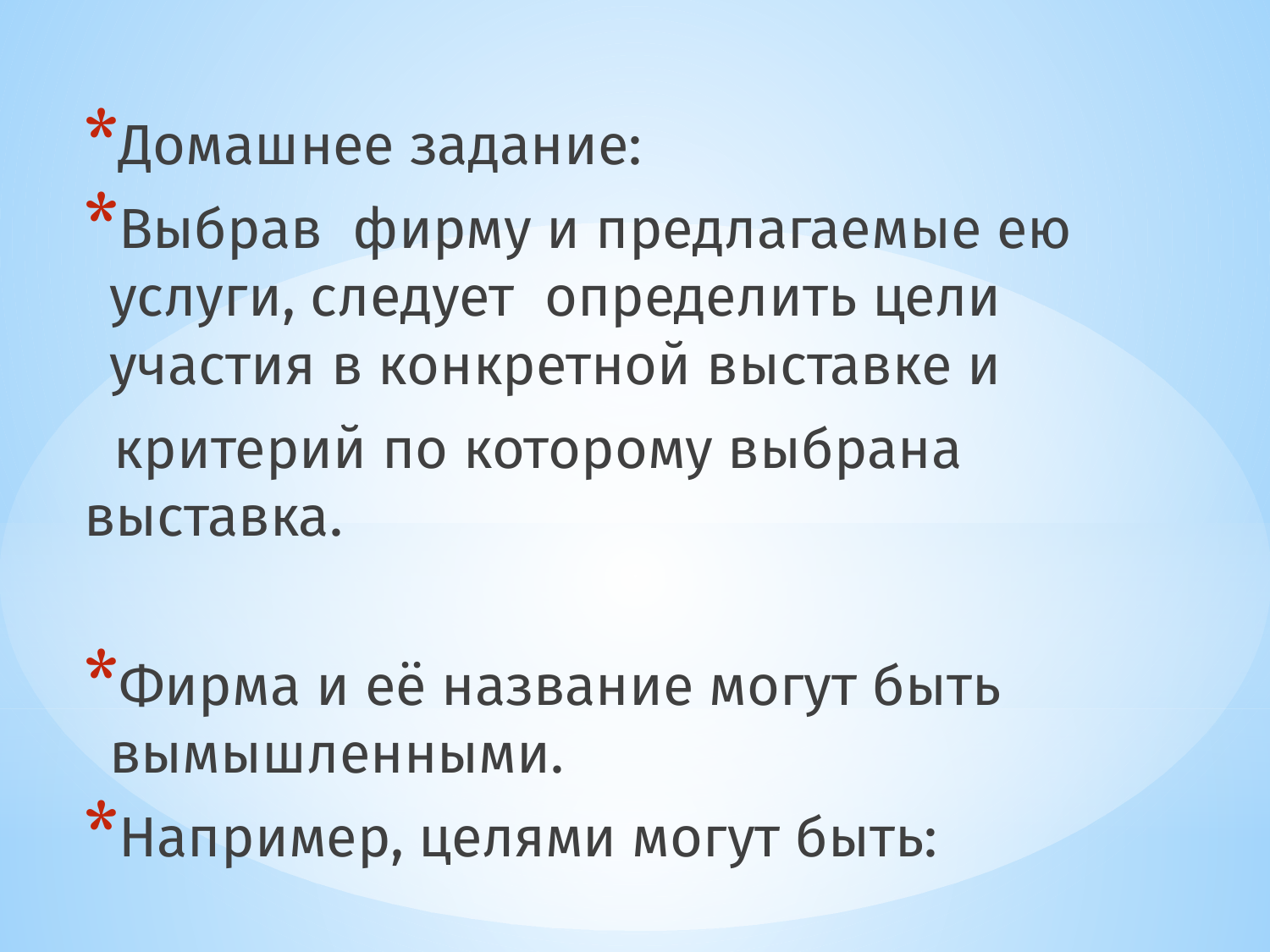

Домашнее задание:
Выбрав  фирму и предлагаемые ею услуги, следует  определить цели участия в конкретной выставке и
  критерий по которому выбрана выставка.

Фирма и её название могут быть вымышленными.
Например, целями могут быть:
#